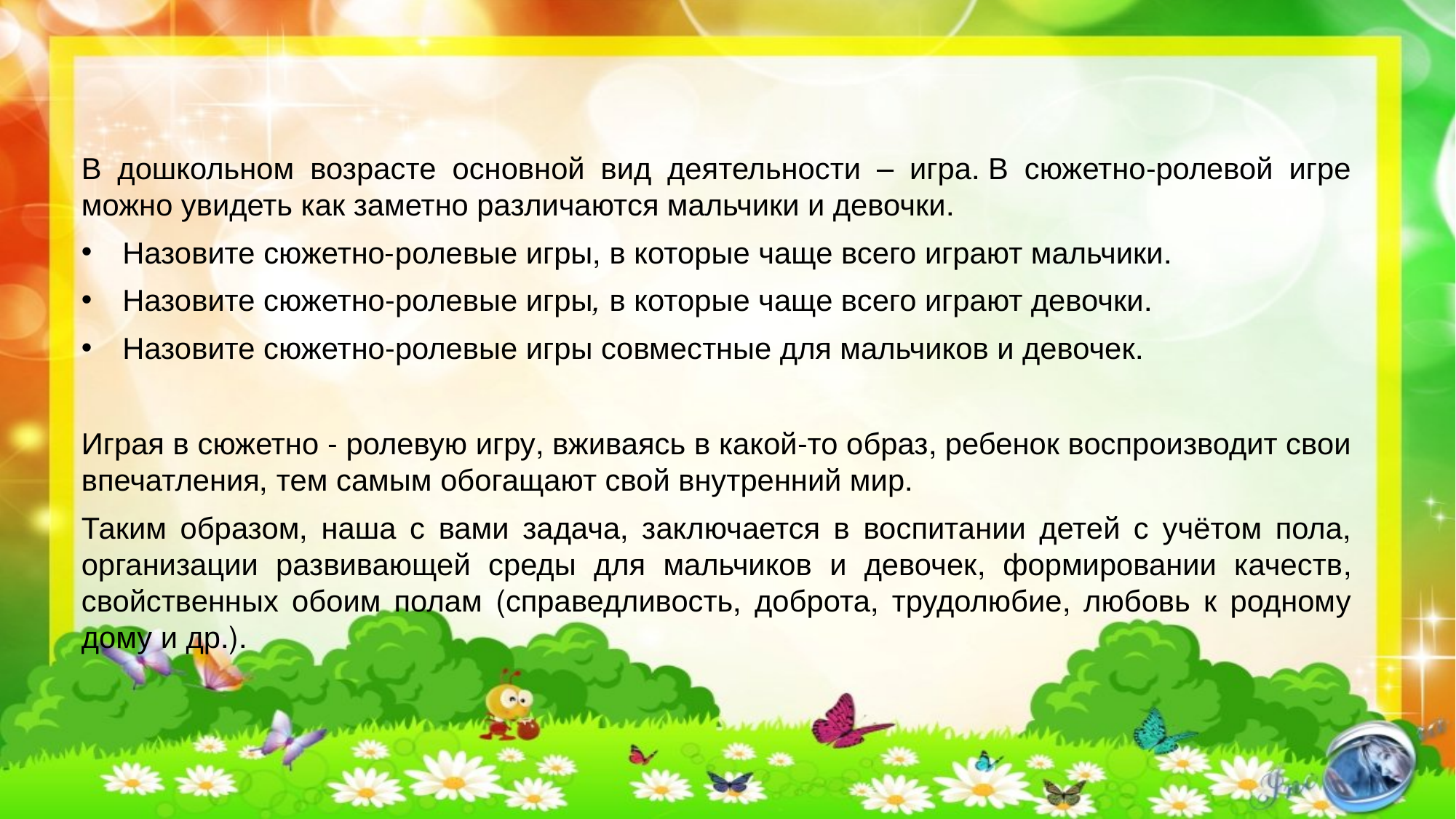

В дошкольном возрасте основной вид деятельности – игра. В сюжетно-ролевой игре можно увидеть как заметно различаются мальчики и девочки.
Назовите сюжетно-ролевые игры, в которые чаще всего играют мальчики.
Назовите сюжетно-ролевые игры, в которые чаще всего играют девочки.
Назовите сюжетно-ролевые игры совместные для мальчиков и девочек.

Играя в сюжетно - ролевую игру, вживаясь в какой-то образ, ребенок воспроизводит свои впечатления, тем самым обогащают свой внутренний мир.
Таким образом, наша с вами задача, заключается в воспитании детей с учётом пола, организации развивающей среды для мальчиков и девочек, формировании качеств, свойственных обоим полам (справедливость, доброта, трудолюбие, любовь к родному дому и др.).